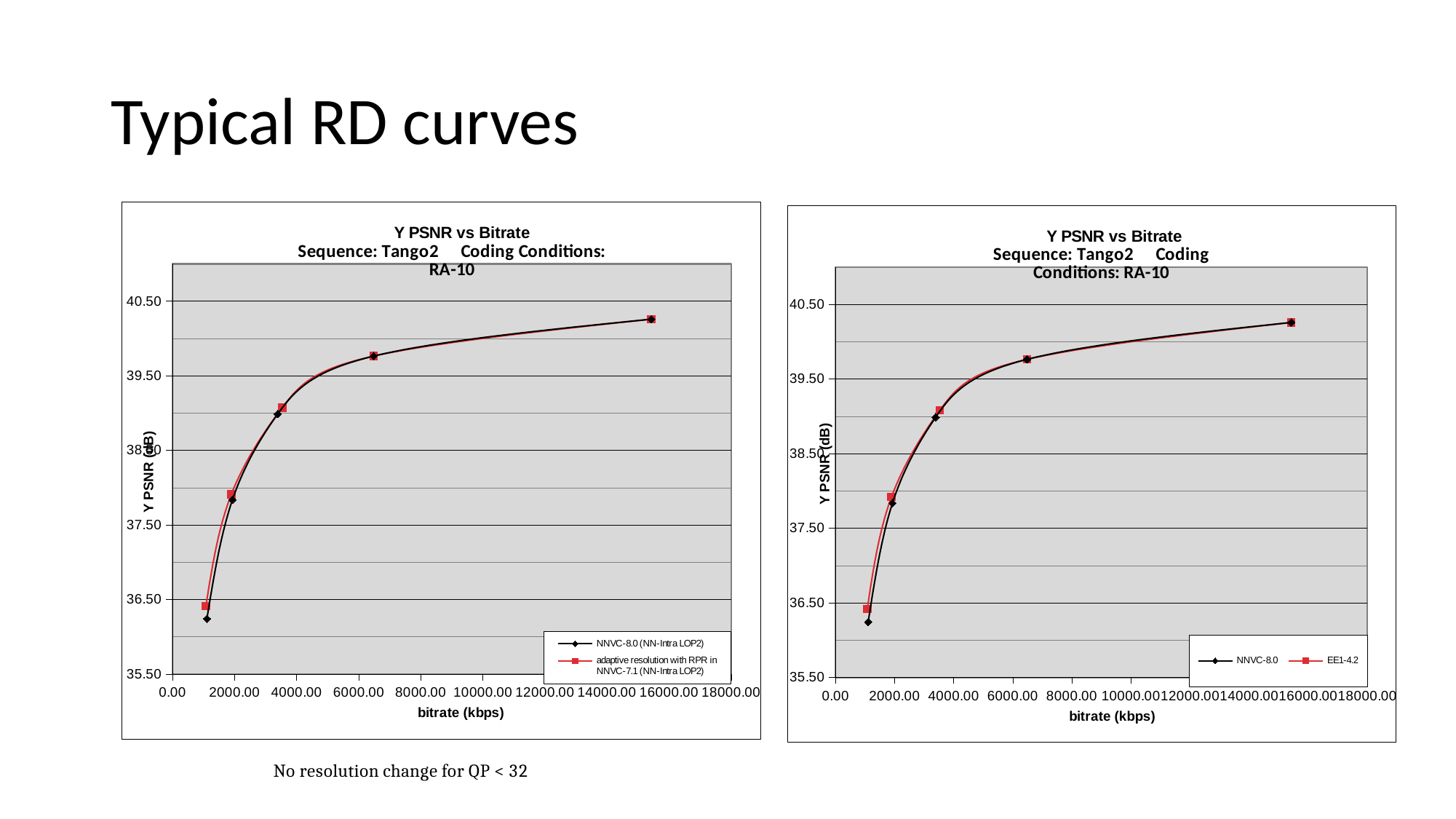

# Typical RD curves

### Chart: Y PSNR vs Bitrate

| Category | NNVC-8.0 (NN-Intra LOP2) | adaptive resolution with RPR in NNVC-7.1 (NN-Intra LOP2) |
|---|---|---|

### Chart: Y PSNR vs Bitrate

| Category | NNVC-8.0 | EE1-4.2 |
|---|---|---|
No resolution change for QP < 32